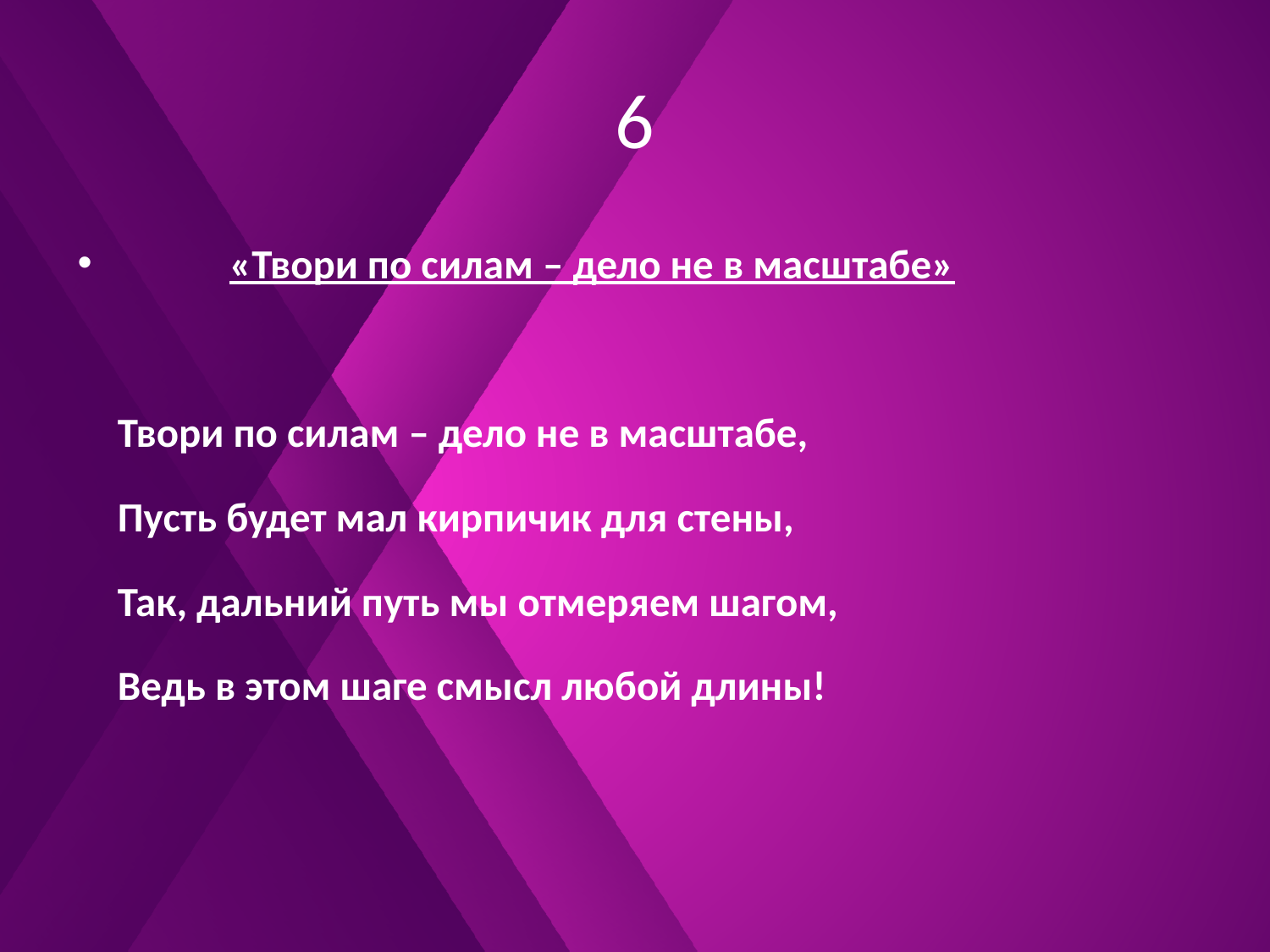

# 6
            «Твори по силам – дело не в масштабе»
Твори по силам – дело не в масштабе,
Пусть будет мал кирпичик для стены,
Так, дальний путь мы отмеряем шагом,
Ведь в этом шаге смысл любой длины!